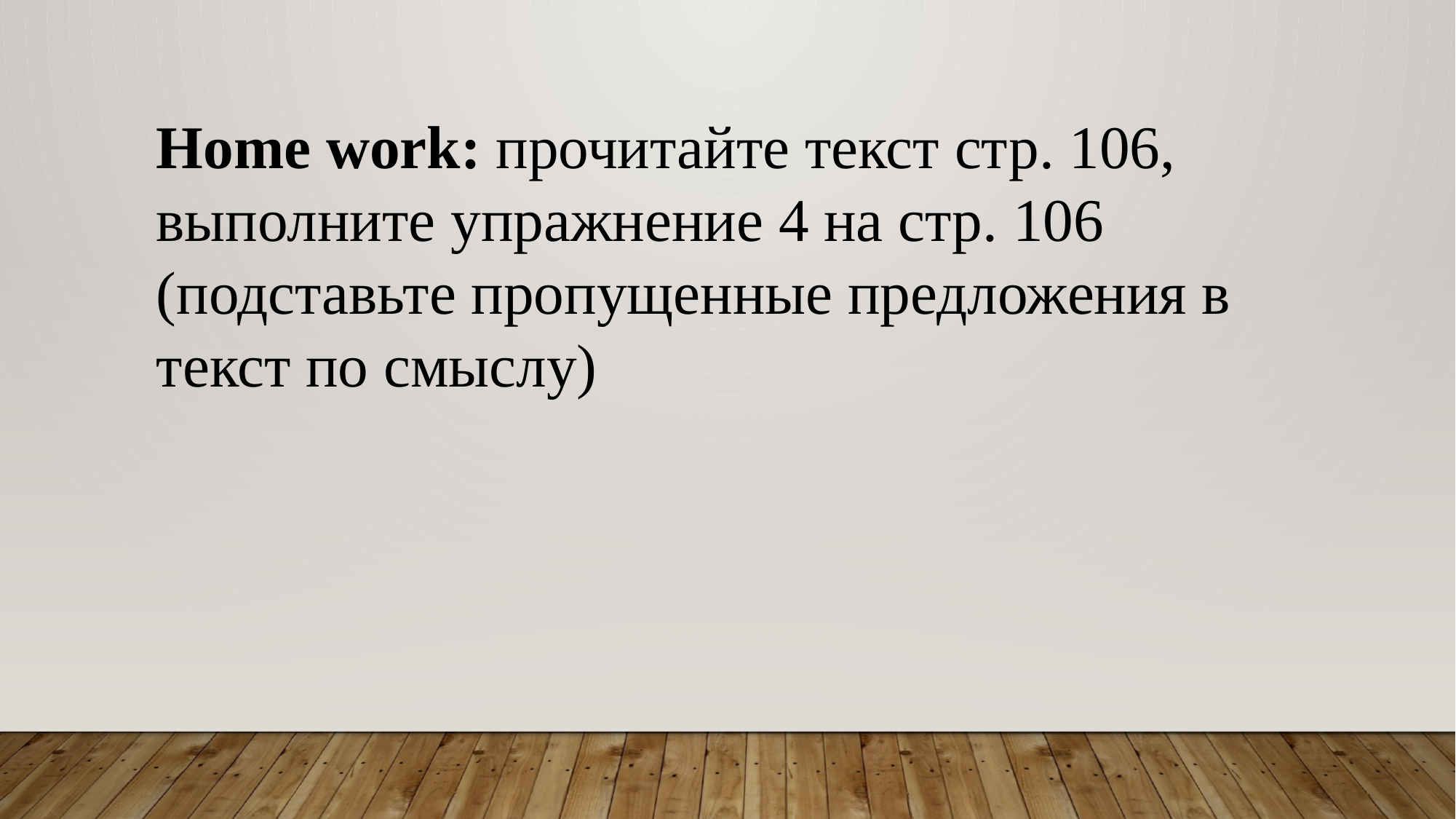

Home work: прочитайте текст стр. 106, выполните упражнение 4 на стр. 106 (подставьте пропущенные предложения в текст по смыслу)